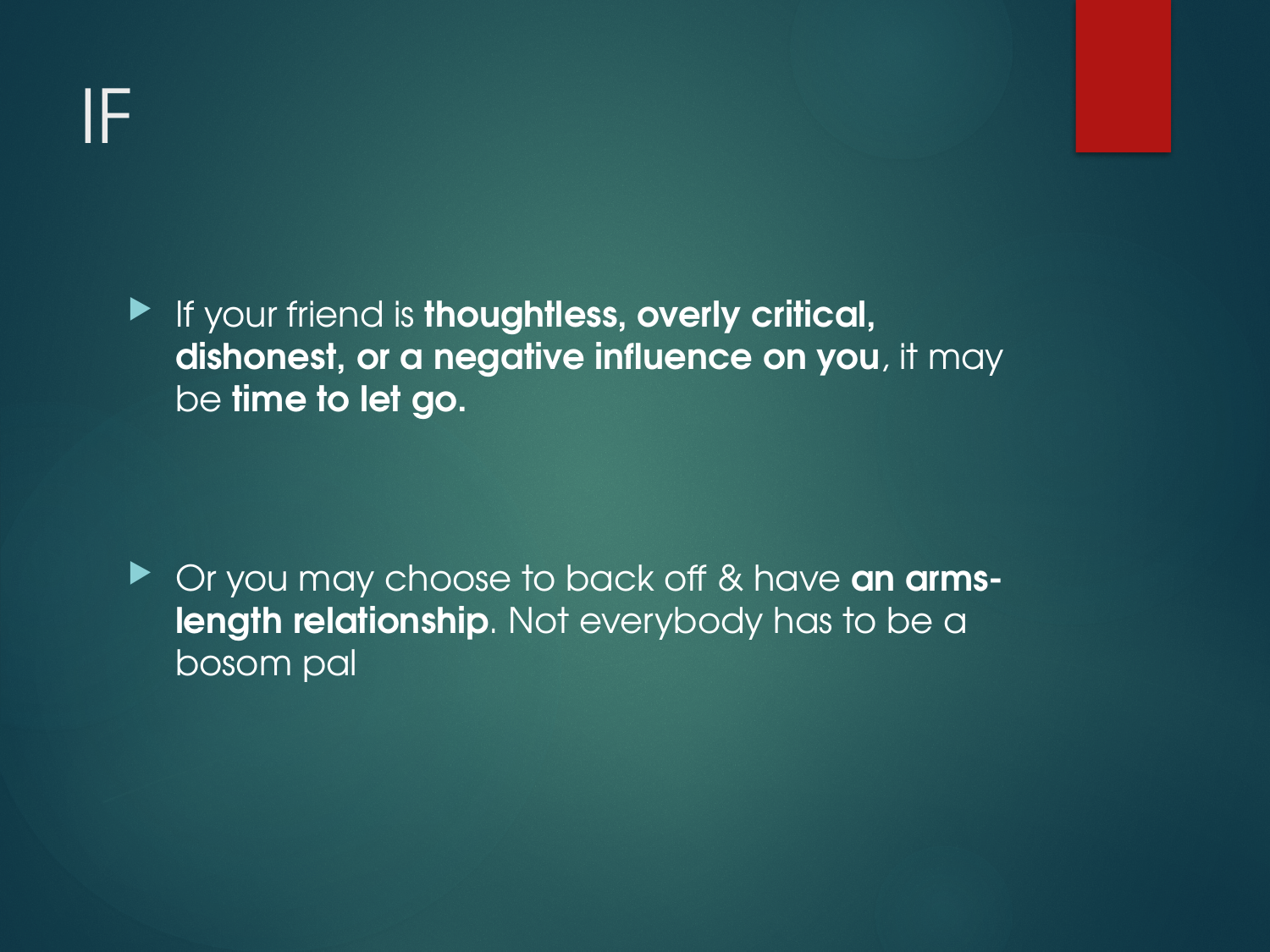

# IF
If your friend is thoughtless, overly critical, dishonest, or a negative influence on you, it may be time to let go.

Or you may choose to back off & have an arms-length relationship. Not everybody has to be a bosom pal